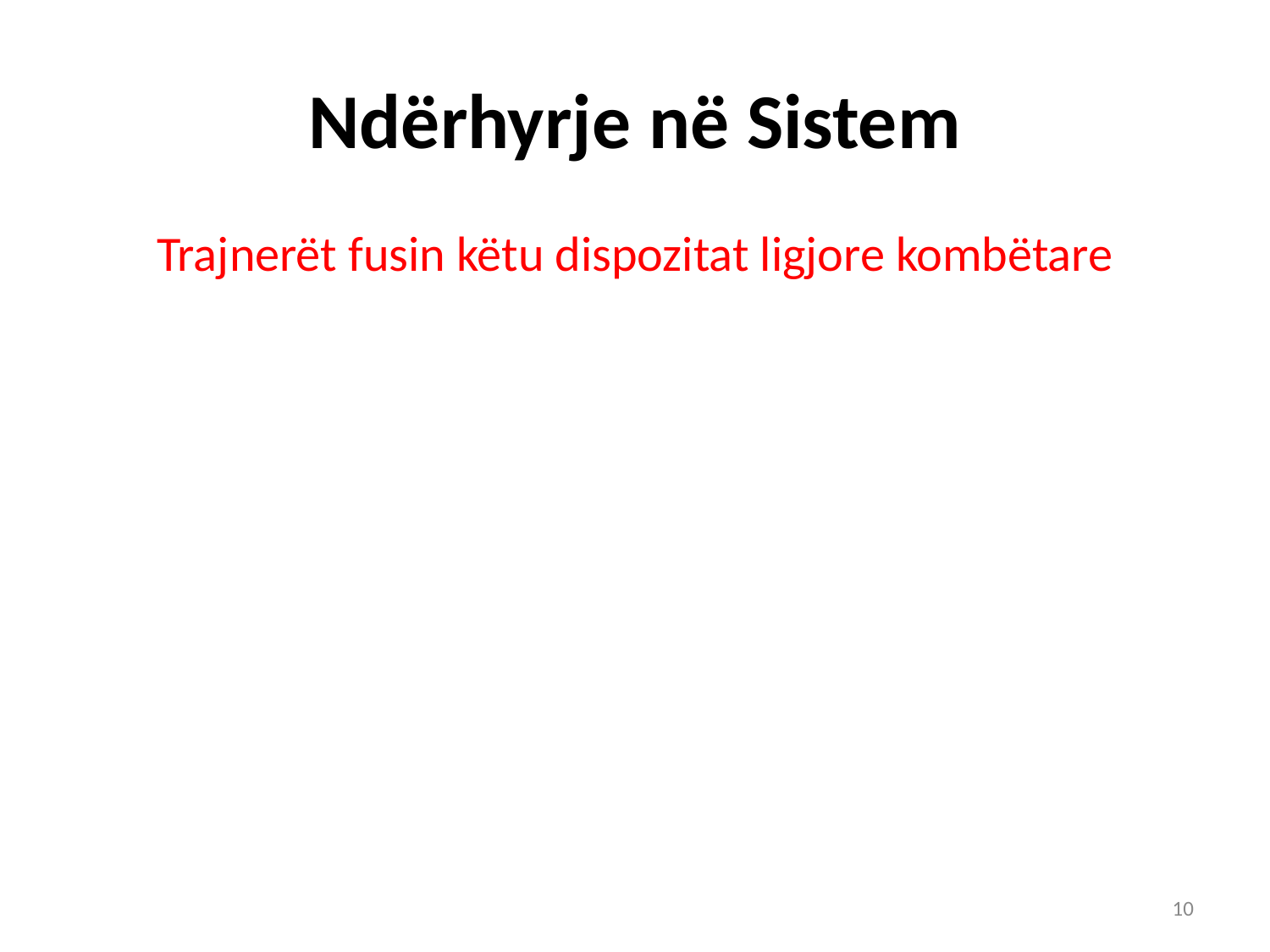

# Ndërhyrje në Sistem
Trajnerët fusin këtu dispozitat ligjore kombëtare
10